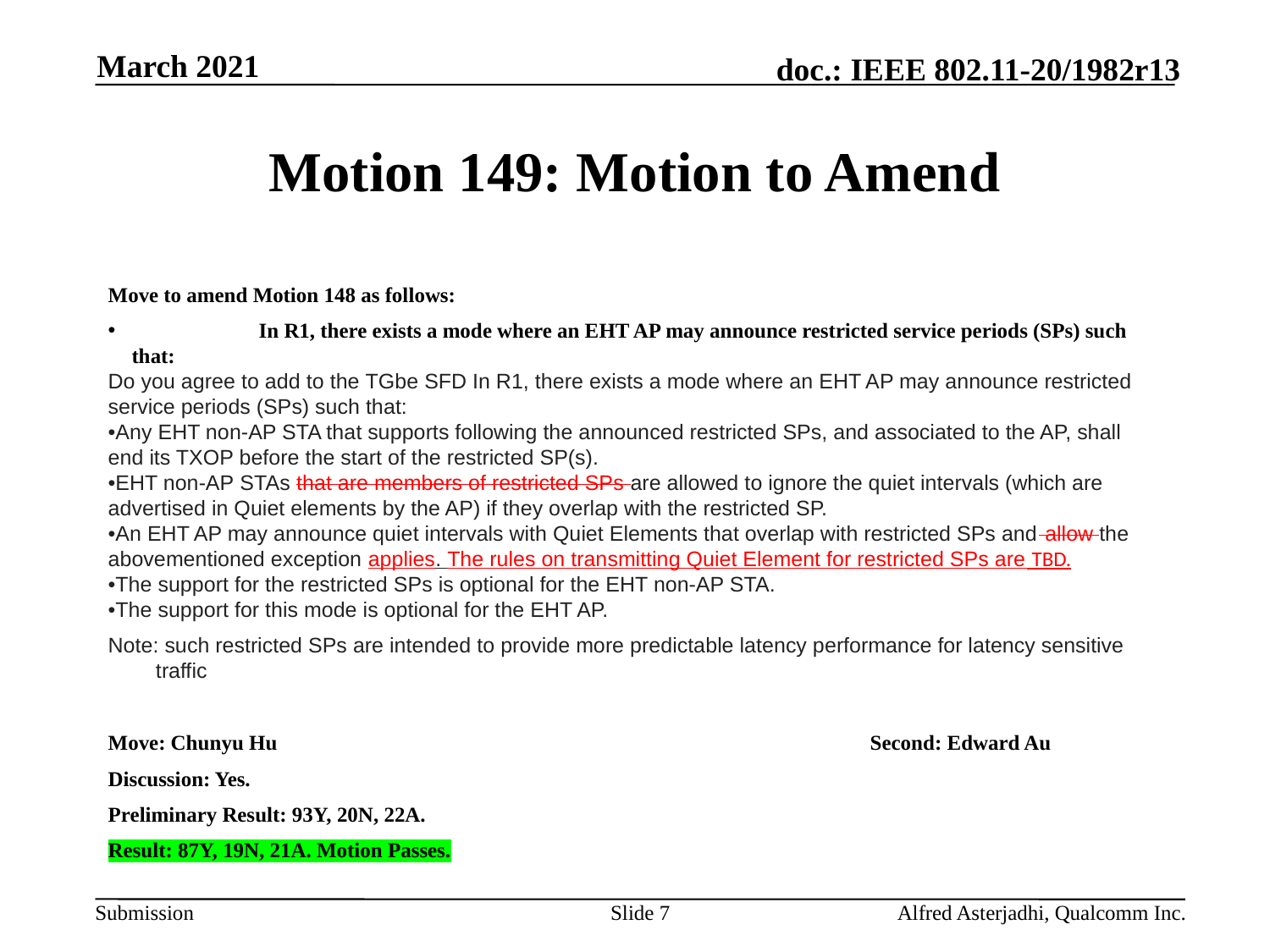

March 2021
# Motion 149: Motion to Amend
Move to amend Motion 148 as follows:
	In R1, there exists a mode where an EHT AP may announce restricted service periods (SPs) such that:
Do you agree to add to the TGbe SFD In R1, there exists a mode where an EHT AP may announce restricted service periods (SPs) such that:
•Any EHT non-AP STA that supports following the announced restricted SPs, and associated to the AP, shall end its TXOP before the start of the restricted SP(s).
•EHT non-AP STAs that are members of restricted SPs are allowed to ignore the quiet intervals (which are advertised in Quiet elements by the AP) if they overlap with the restricted SP.
•An EHT AP may announce quiet intervals with Quiet Elements that overlap with restricted SPs and allow the abovementioned exception applies. The rules on transmitting Quiet Element for restricted SPs are TBD.
•The support for the restricted SPs is optional for the EHT non-AP STA.
•The support for this mode is optional for the EHT AP.
Note: such restricted SPs are intended to provide more predictable latency performance for latency sensitive traffic

Move: Chunyu Hu					Second: Edward Au
Discussion: Yes.
Preliminary Result: 93Y, 20N, 22A.
Result: 87Y, 19N, 21A. Motion Passes.

Slide 7
Alfred Asterjadhi, Qualcomm Inc.